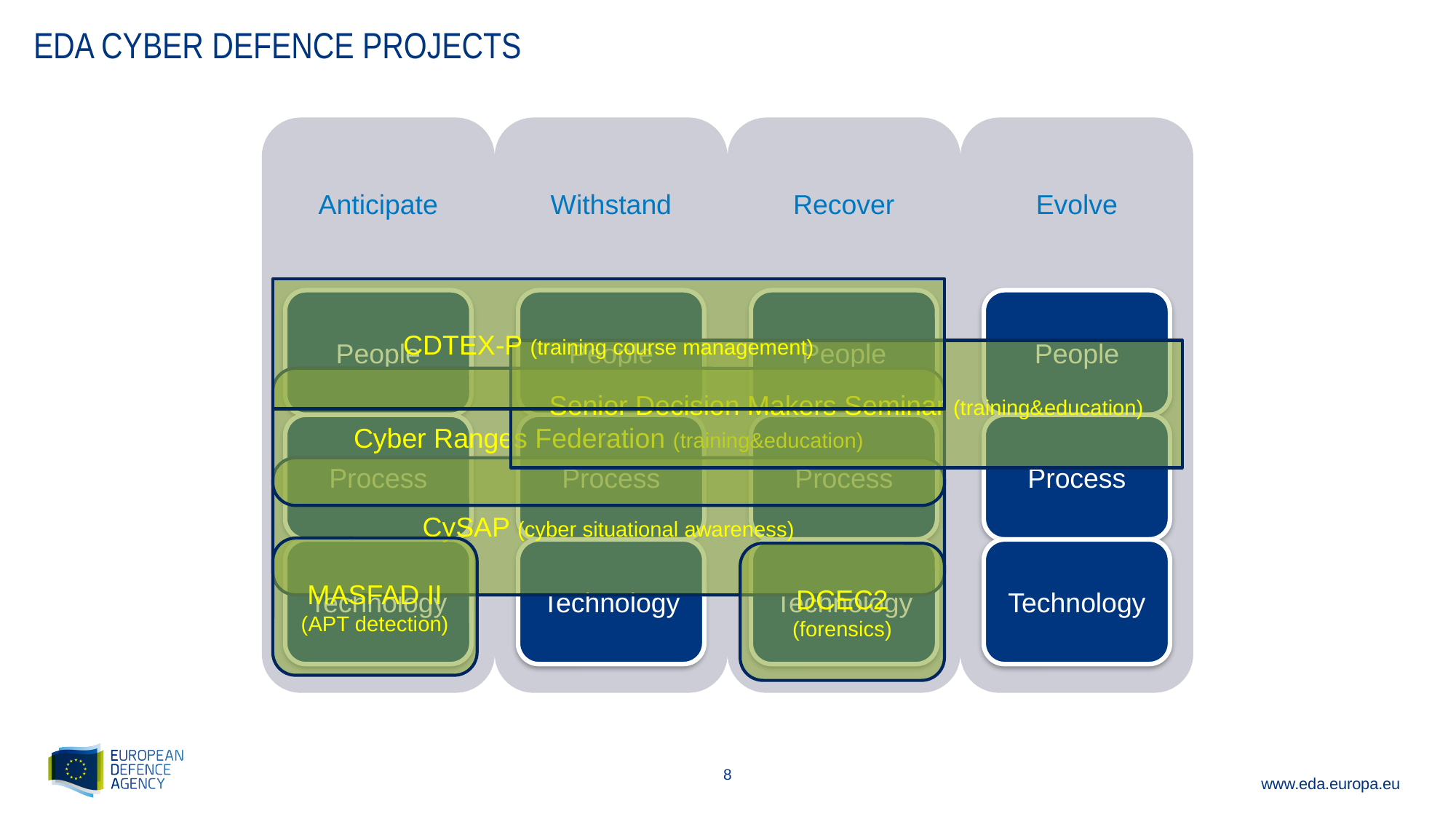

# EDA Cyber defence projects
Anticipate
Evolve
Recover
People
Process
Technology
People
Process
Technology
People
Process
Technology
People
Process
Technology
Withstand
CDTEX-P (training course management)
Senior Decision Makers Seminar (training&education)
Cyber Ranges Federation (training&education)
CySAP (cyber situational awareness)
MASFAD II (APT detection)
DCEC2 (forensics)